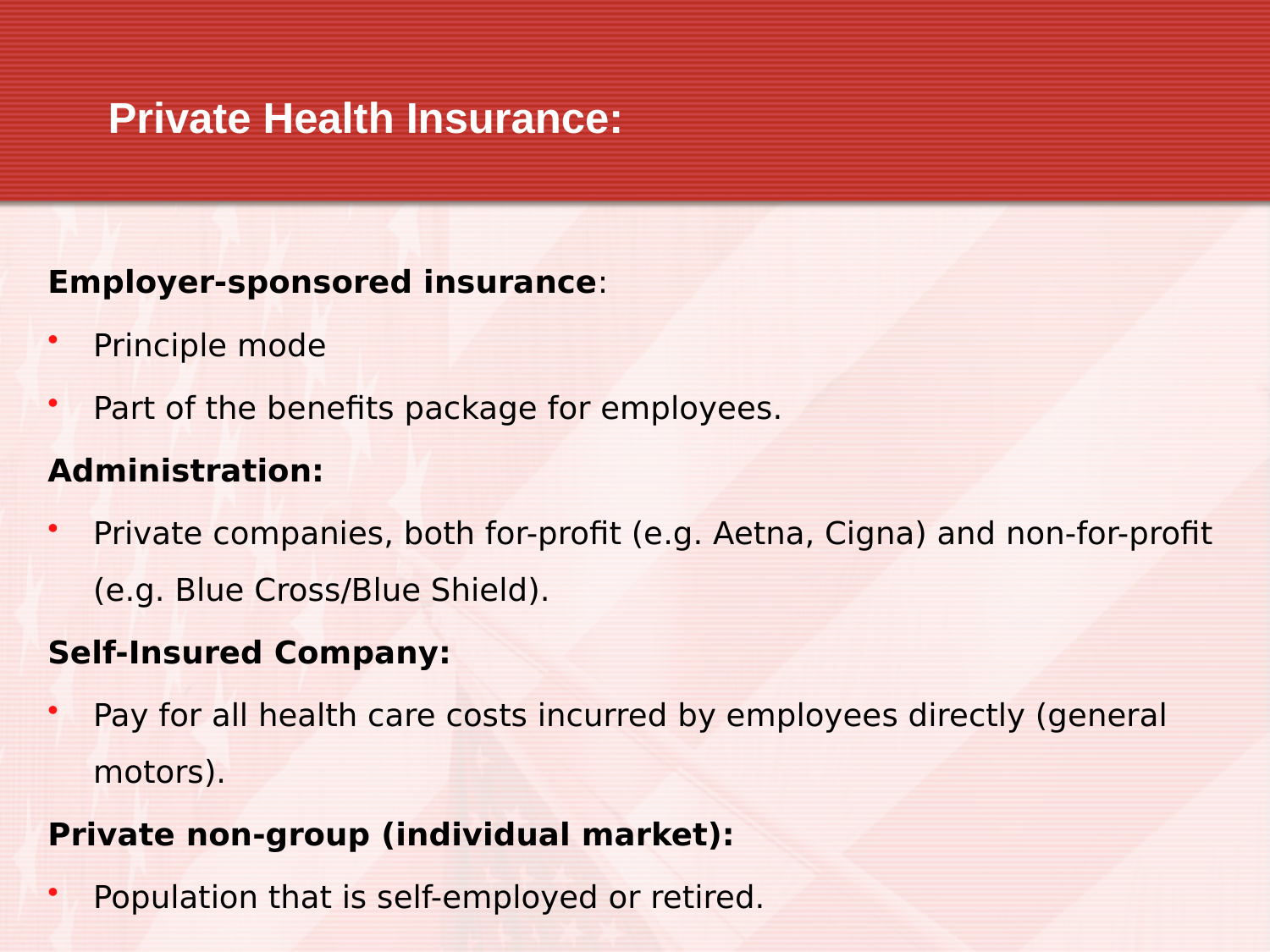

# Private Health Insurance:
Employer-sponsored insurance:
Principle mode
Part of the benefits package for employees.
Administration:
Private companies, both for-profit (e.g. Aetna, Cigna) and non-for-profit (e.g. Blue Cross/Blue Shield).
Self-Insured Company:
Pay for all health care costs incurred by employees directly (general motors).
Private non-group (individual market):
Population that is self-employed or retired.